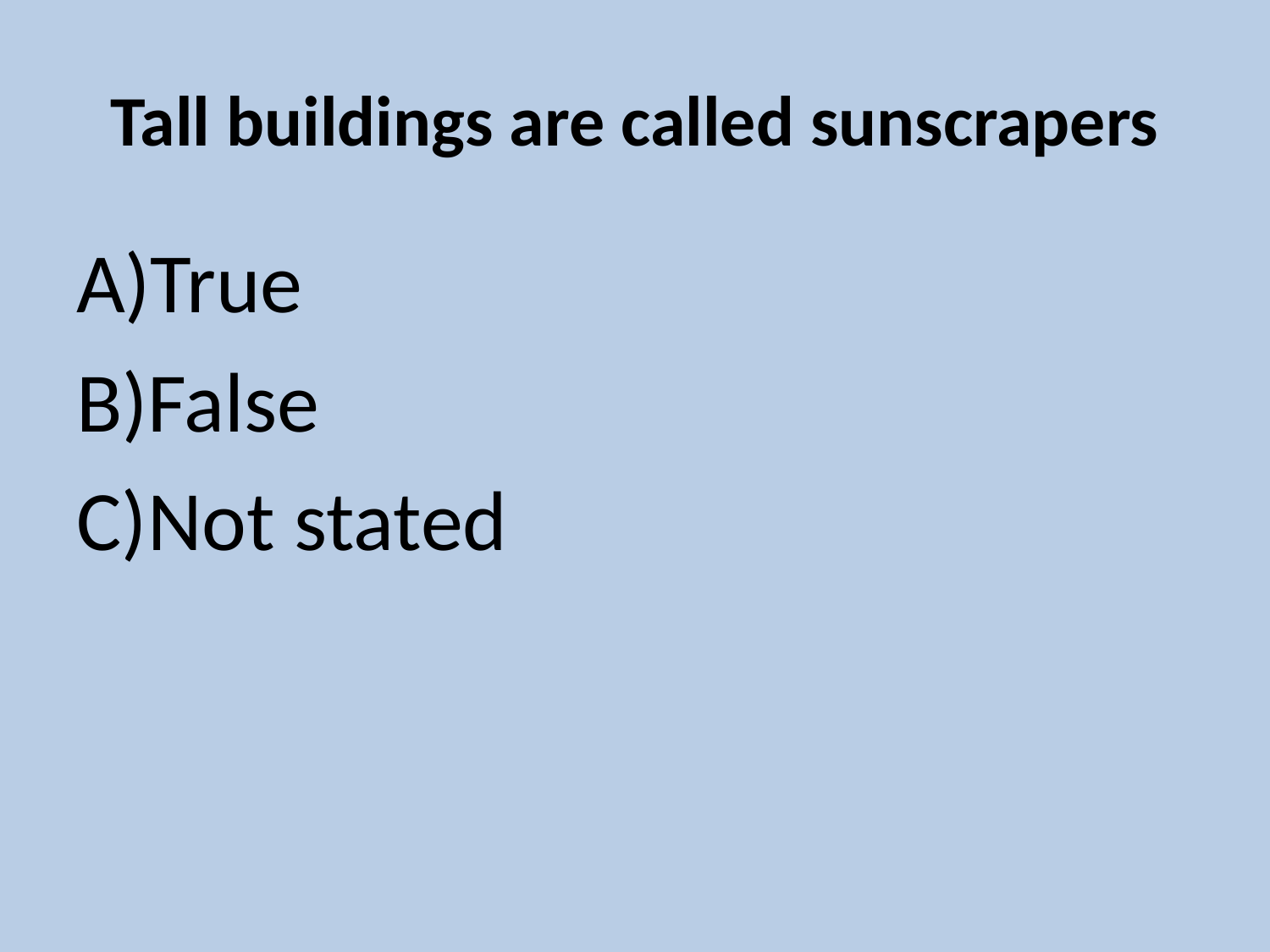

# Tall buildings are called sunscrapers
True
False
Not stated